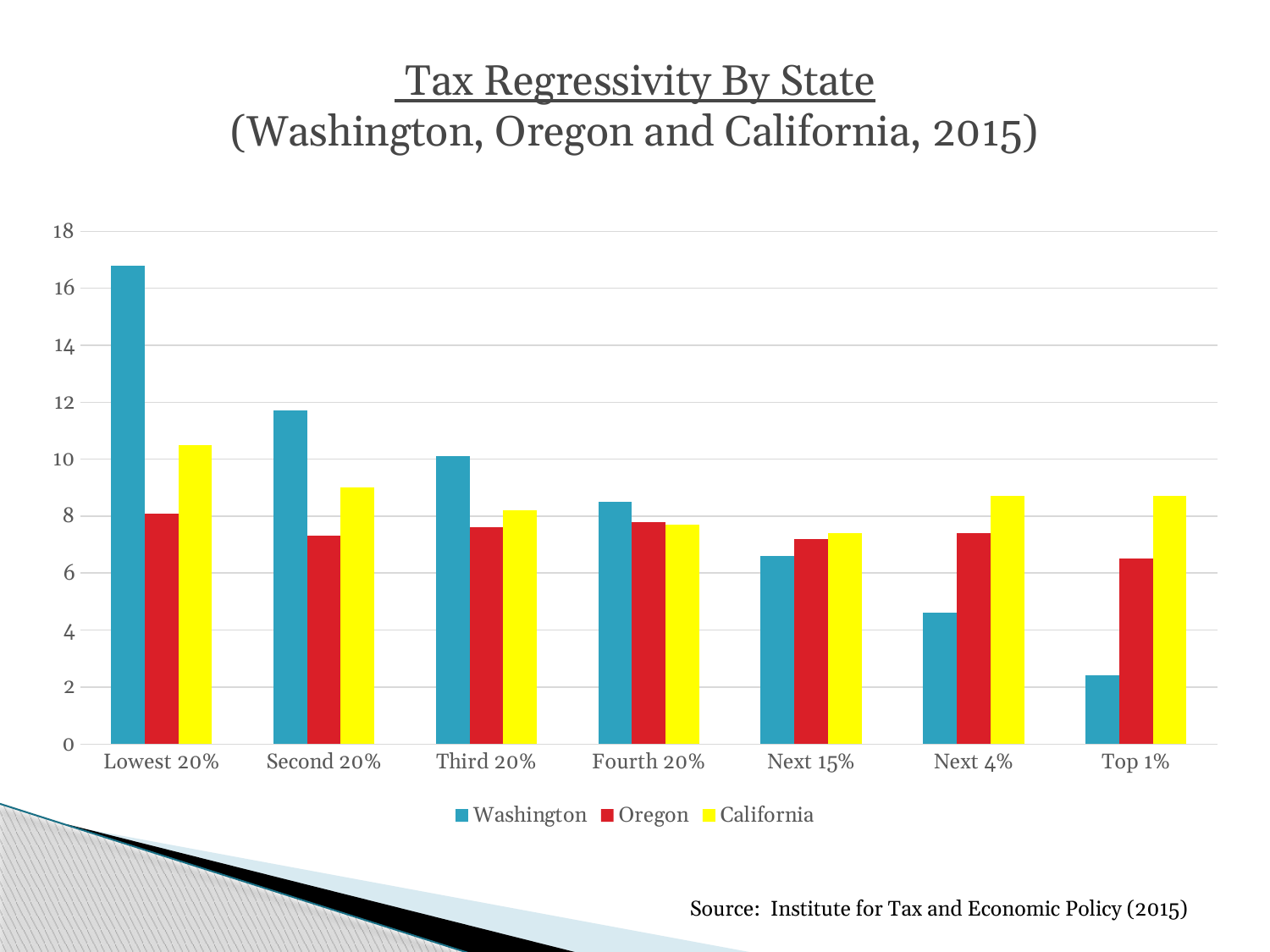

# Tax Regressivity By State (Washington, Oregon and California, 2015)

### Chart

| Category | Washington | Oregon | California |
|---|---|---|---|
| Lowest 20% | 16.8 | 8.1 | 10.5 |
| Second 20% | 11.7 | 7.3 | 9.0 |
| Third 20% | 10.1 | 7.6 | 8.2 |
| Fourth 20% | 8.5 | 7.8 | 7.7 |
| Next 15% | 6.6 | 7.2 | 7.4 |
| Next 4% | 4.6 | 7.4 | 8.7 |
| Top 1% | 2.4 | 6.5 | 8.7 |
Source:  Institute for Tax and Economic Policy (2015)